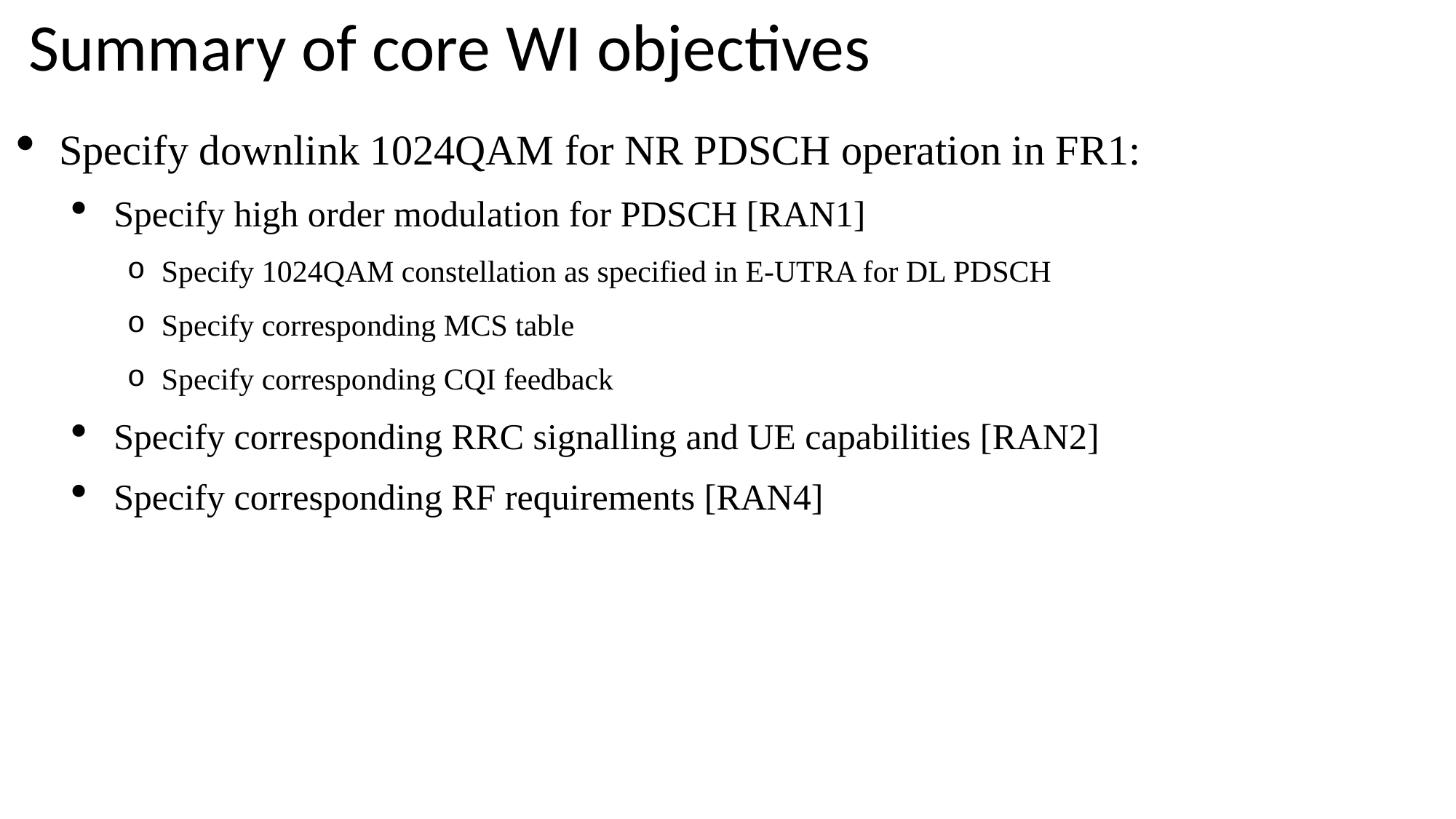

# Summary of core WI objectives
Specify downlink 1024QAM for NR PDSCH operation in FR1:
Specify high order modulation for PDSCH [RAN1]
Specify 1024QAM constellation as specified in E-UTRA for DL PDSCH
Specify corresponding MCS table
Specify corresponding CQI feedback
Specify corresponding RRC signalling and UE capabilities [RAN2]
Specify corresponding RF requirements [RAN4]